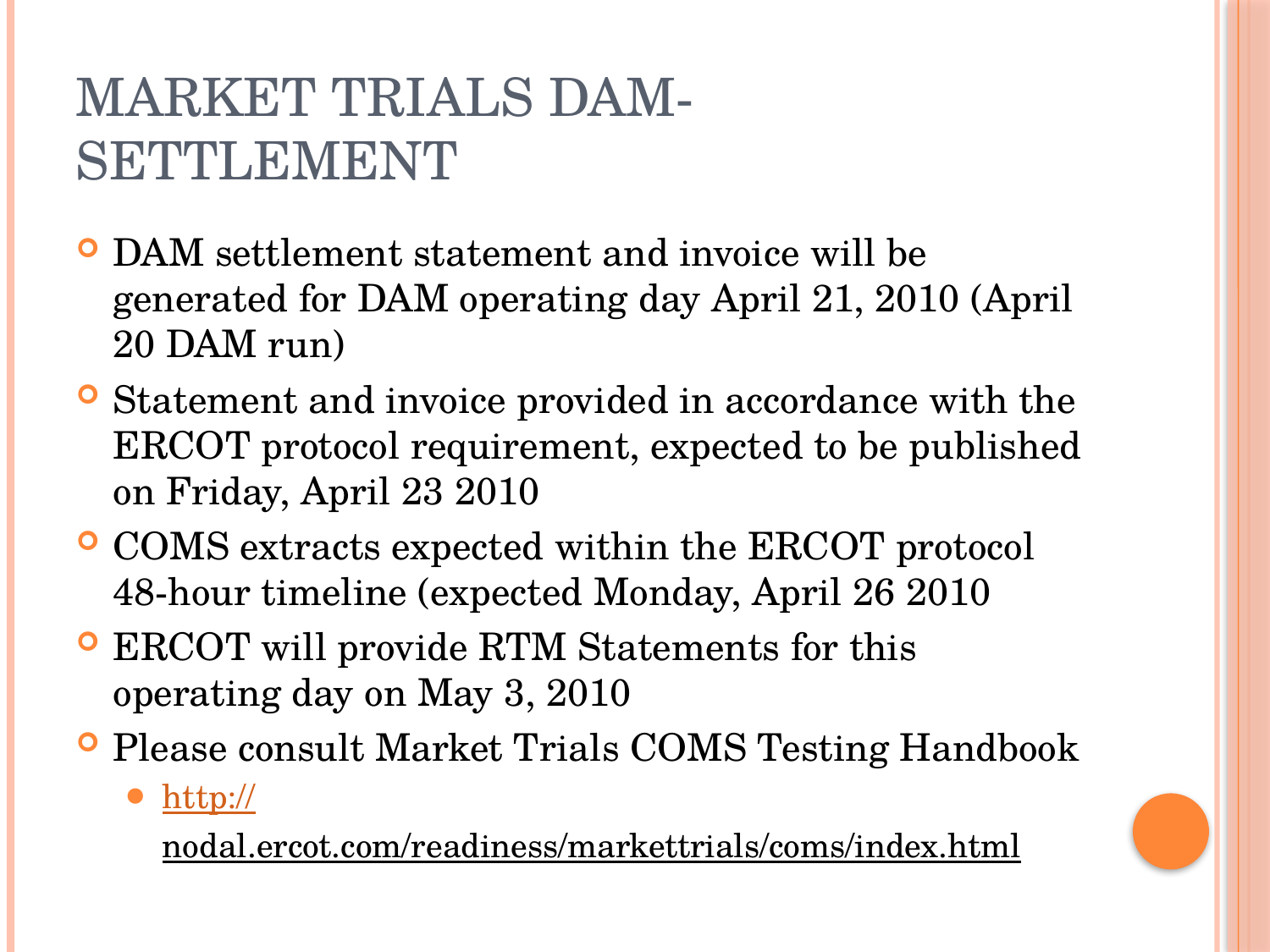

# Market Trials DAM- Settlement
DAM settlement statement and invoice will be generated for DAM operating day April 21, 2010 (April 20 DAM run)
Statement and invoice provided in accordance with the ERCOT protocol requirement, expected to be published on Friday, April 23 2010
COMS extracts expected within the ERCOT protocol 48-hour timeline (expected Monday, April 26 2010
ERCOT will provide RTM Statements for this operating day on May 3, 2010
Please consult Market Trials COMS Testing Handbook
http://nodal.ercot.com/readiness/markettrials/coms/index.html